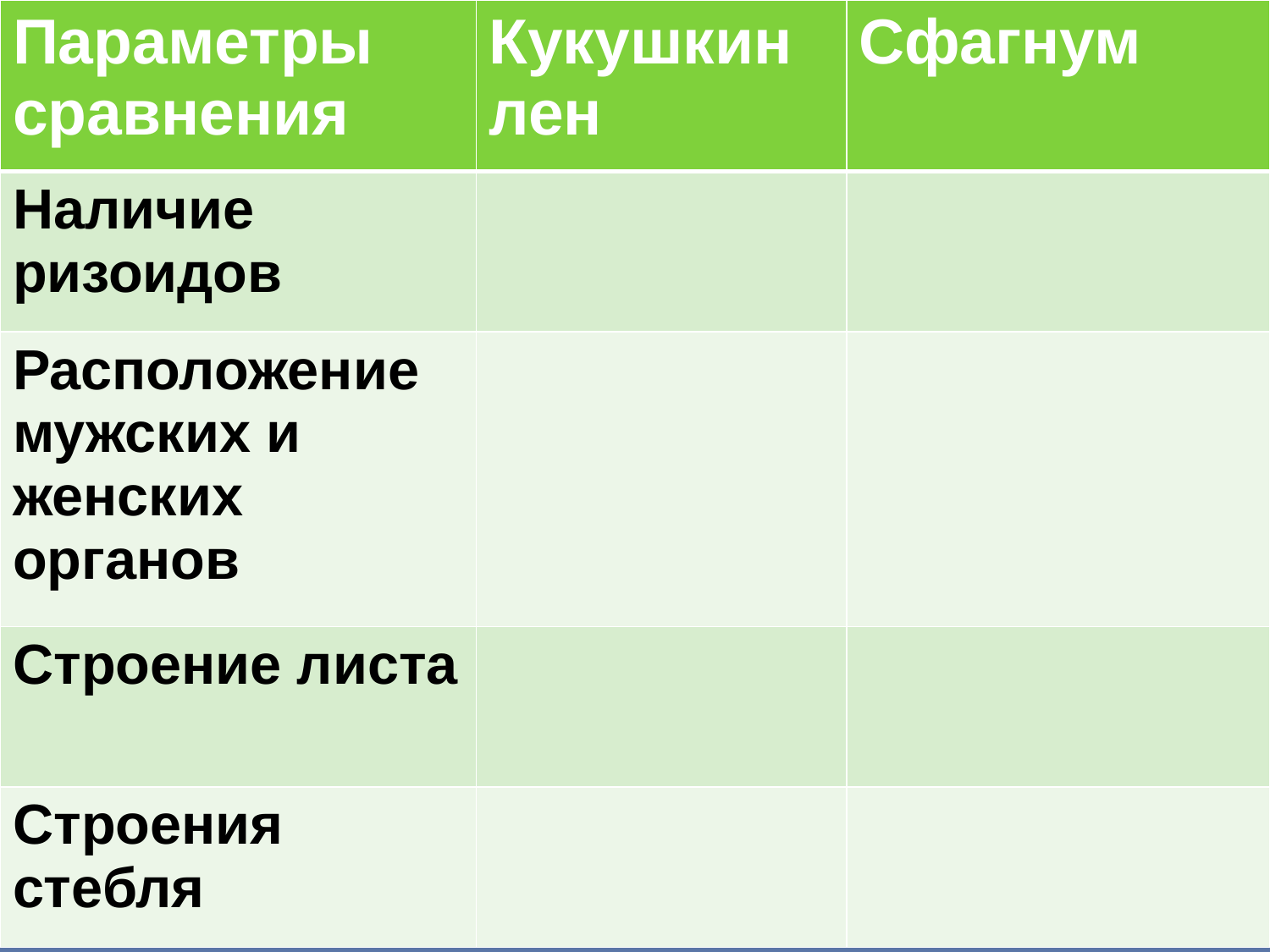

| Параметры сравнения | Кукушкин лен | Сфагнум |
| --- | --- | --- |
| Наличие ризоидов |  |  |
| Расположение мужских и женских органов |  |  |
| Строение листа |  |  |
| Строения стебля |  |  |
|  |  |  |
| --- | --- | --- |
|  |  |  |
|  |  |  |
|  |  |  |
|  |  |  |
|  |  |  |